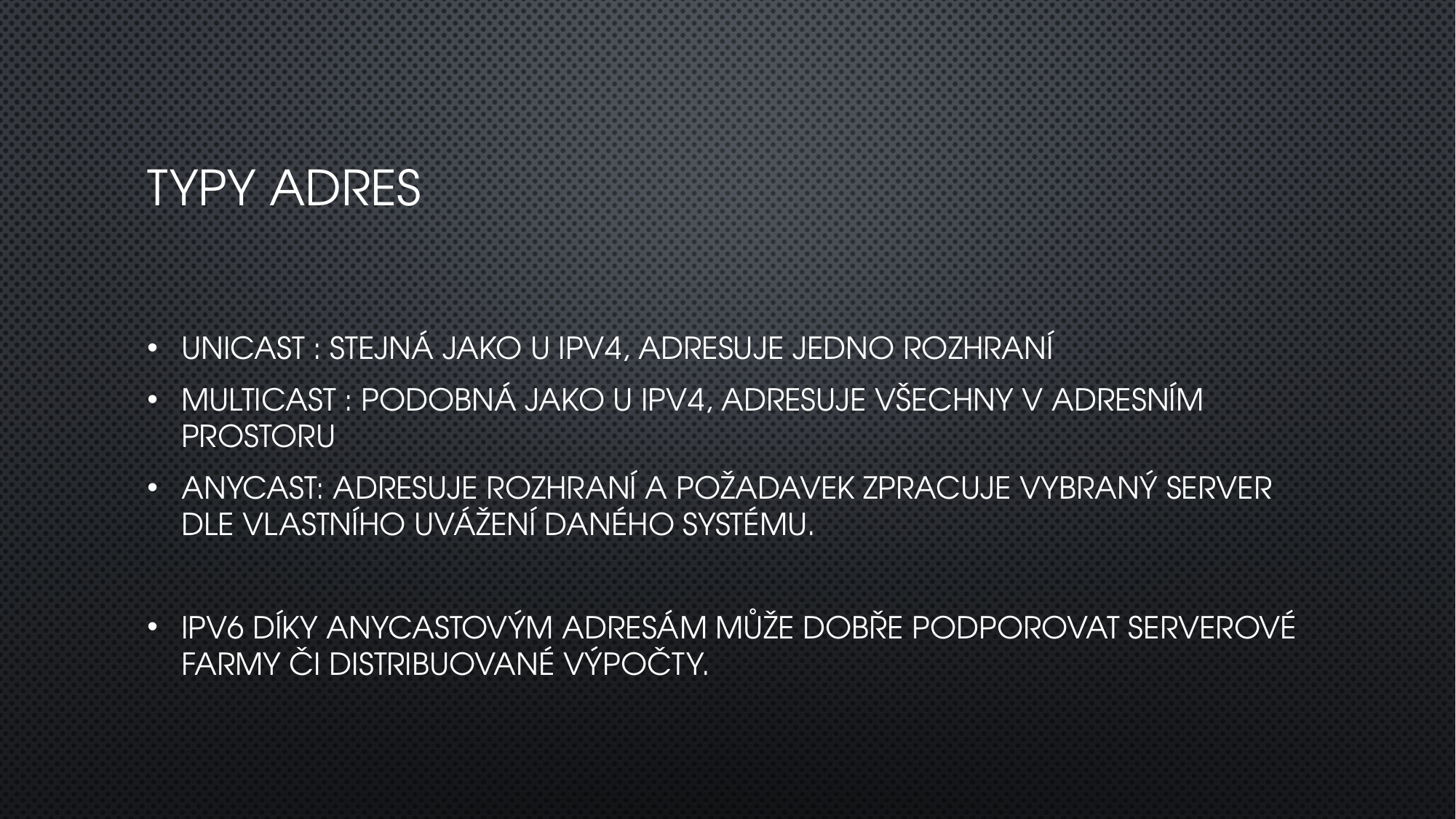

# Typy adres
Unicast : stejná jako u IPv4, adresuje jedno rozhraní
Multicast : podobná jako u IPv4, adresuje všechny v adresním prostoru
Anycast: adresuje rozhraní a požadavek zpracuje vybraný server dle vlastního uvážení daného systému.

IPv6 díky anycastovým adresám může dobře podporovat serverové farmy či distribuované výpočty.